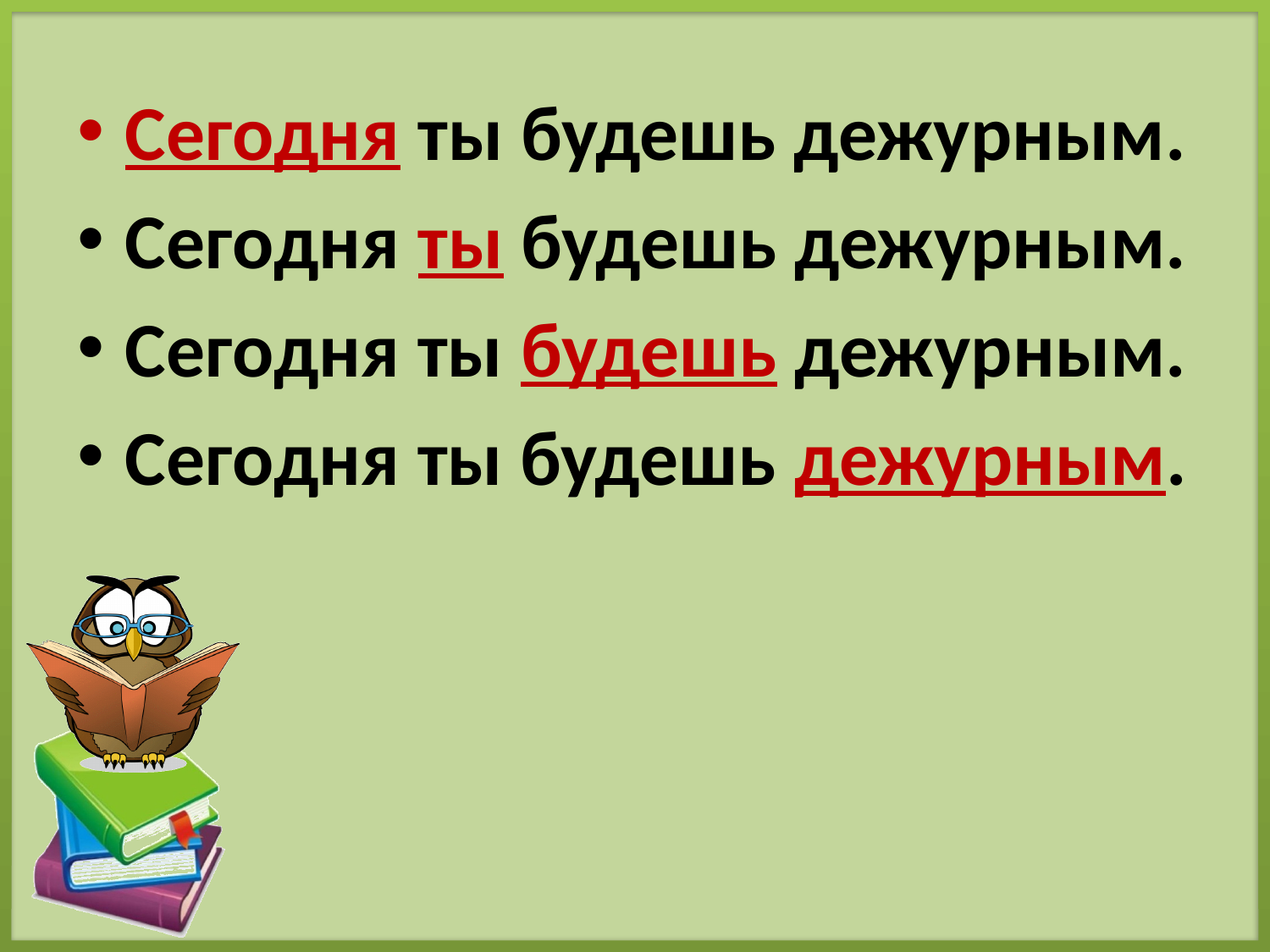

Сегодня ты будешь дежурным.
Сегодня ты будешь дежурным.
Сегодня ты будешь дежурным.
Сегодня ты будешь дежурным.